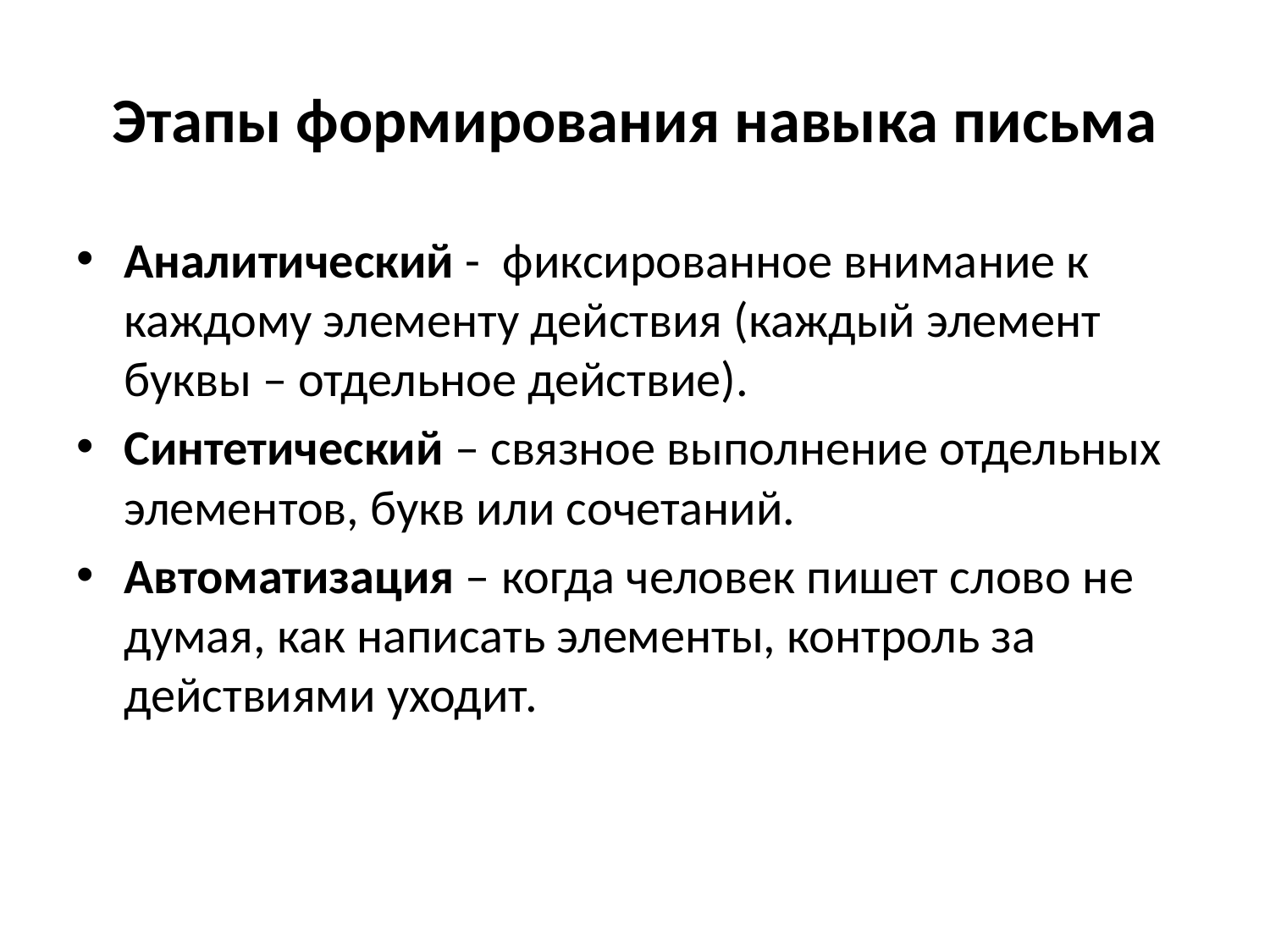

# Этапы формирования навыка письма
Аналитический -  фиксированное внимание к каждому элементу действия (каждый элемент буквы – отдельное действие).
Синтетический – связное выполнение отдельных элементов, букв или сочетаний.
Автоматизация – когда человек пишет слово не думая, как написать элементы, контроль за действиями уходит.